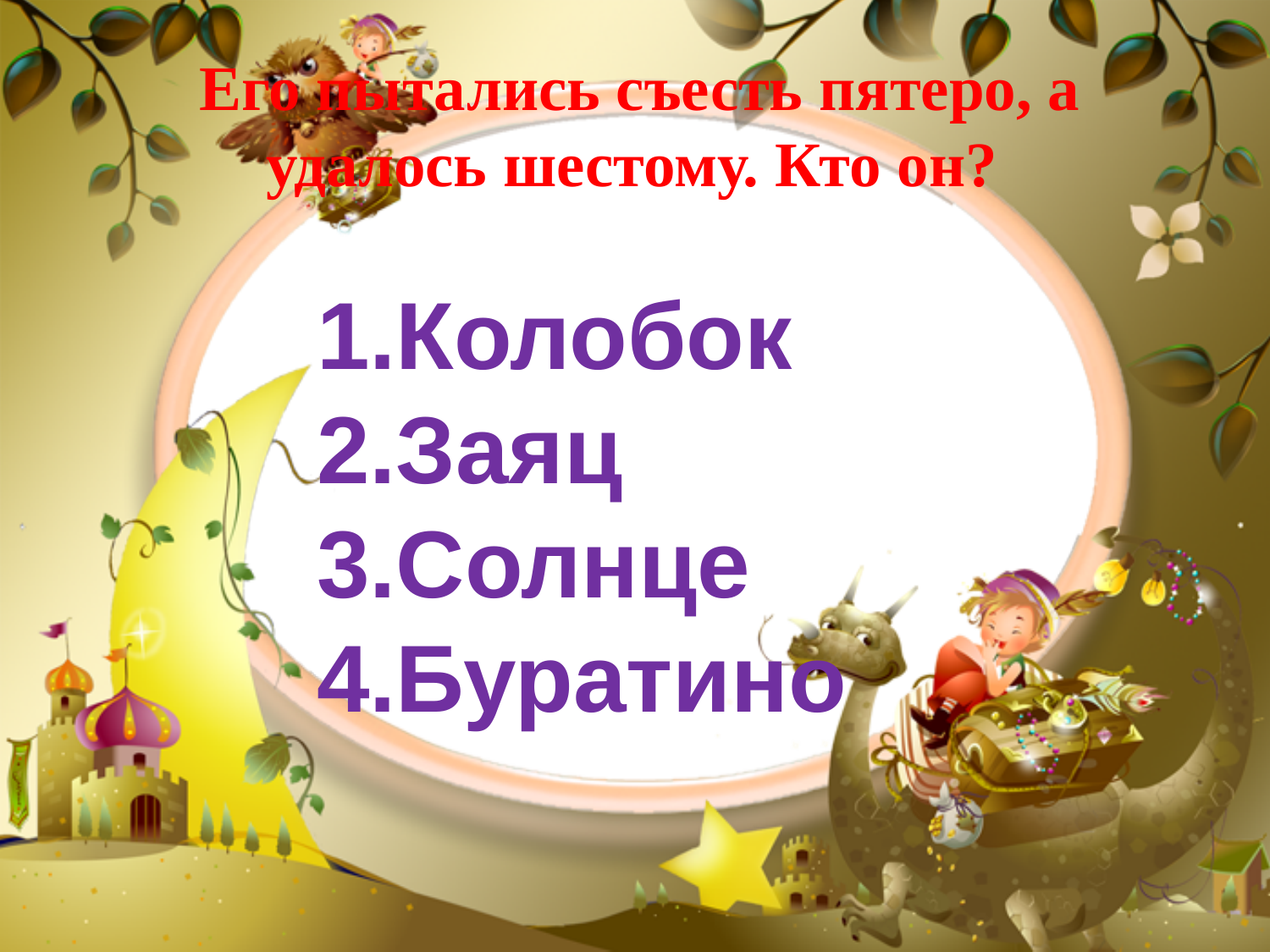

Его пытались съесть пятеро, а удалось шестому. Кто он?
Колобок
Заяц
Солнце
Буратино